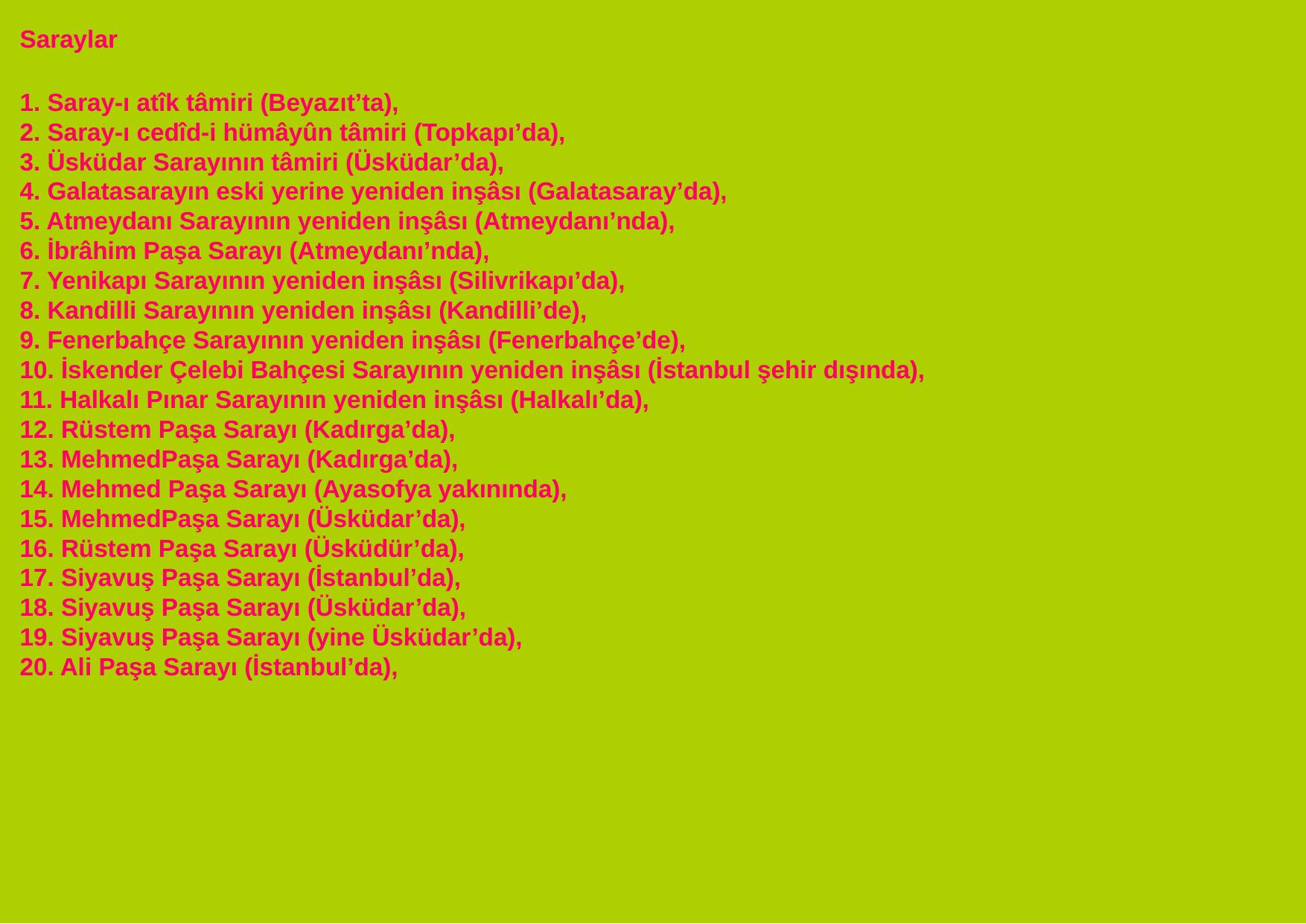

Saraylar
1. Saray-ı atîk tâmiri (Beyazıt’ta), 
2. Saray-ı cedîd-i hümâyûn tâmiri (Topkapı’da), 
3. Üsküdar Sarayının tâmiri (Üsküdar’da), 
4. Galatasarayın eski yerine yeniden inşâsı (Galatasaray’da), 
5. Atmeydanı Sarayının yeniden inşâsı (Atmeydanı’nda), 
6. İbrâhim Paşa Sarayı (Atmeydanı’nda), 
7. Yenikapı Sarayının yeniden inşâsı (Silivrikapı’da), 
8. Kandilli Sarayının yeniden inşâsı (Kandilli’de), 
9. Fenerbahçe Sarayının yeniden inşâsı (Fenerbahçe’de), 
10. İskender Çelebi Bahçesi Sarayının yeniden inşâsı (İstanbul şehir dışında), 
11. Halkalı Pınar Sarayının yeniden inşâsı (Halkalı’da), 
12. Rüstem Paşa Sarayı (Kadırga’da), 
13. MehmedPaşa Sarayı (Kadırga’da), 
14. Mehmed Paşa Sarayı (Ayasofya yakınında), 
15. MehmedPaşa Sarayı (Üsküdar’da), 
16. Rüstem Paşa Sarayı (Üsküdür’da), 
17. Siyavuş Paşa Sarayı (İstanbul’da), 
18. Siyavuş Paşa Sarayı (Üsküdar’da), 
19. Siyavuş Paşa Sarayı (yine Üsküdar’da), 
20. Ali Paşa Sarayı (İstanbul’da),